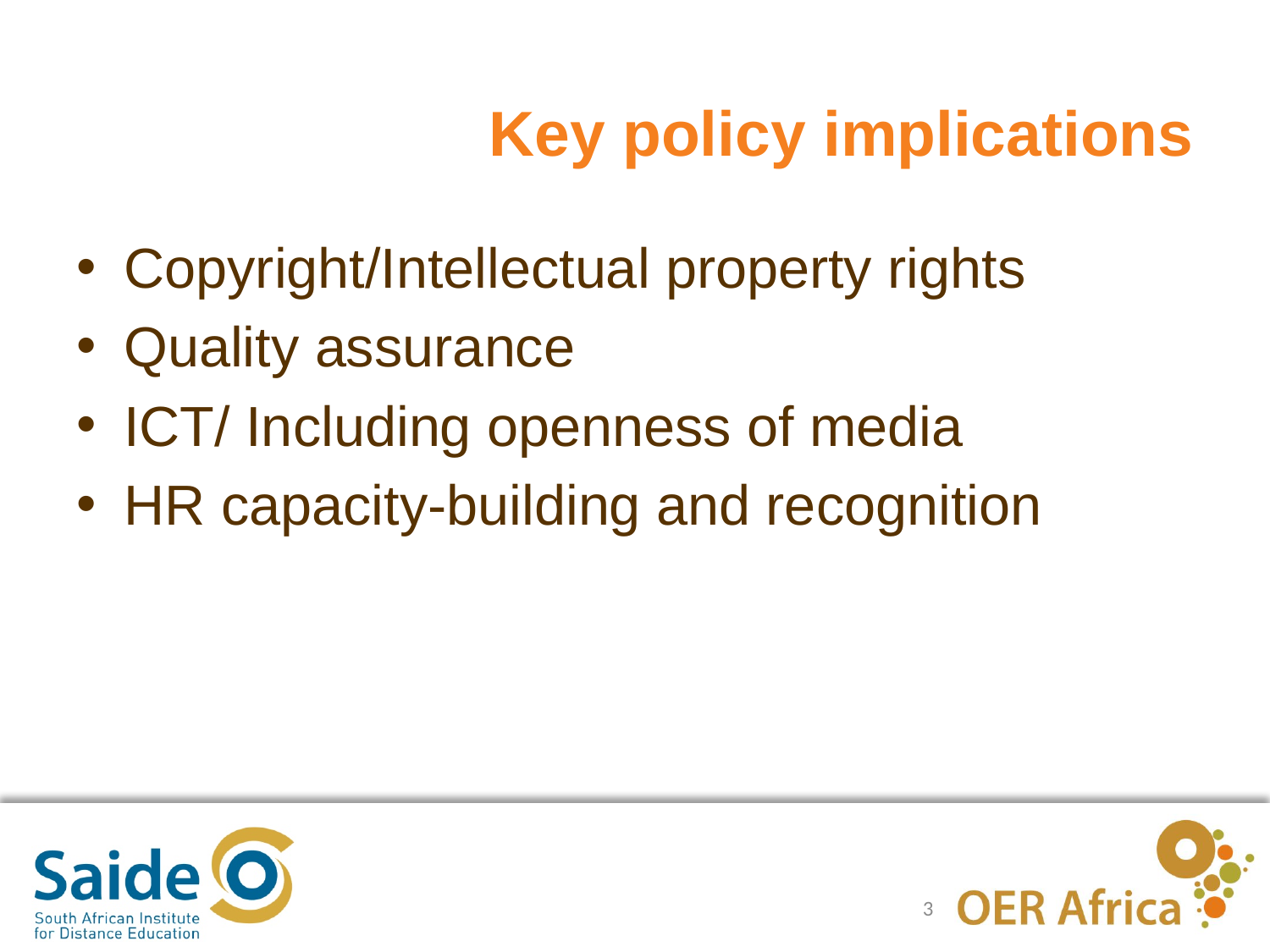

# Key policy implications
Copyright/Intellectual property rights
Quality assurance
ICT/ Including openness of media
HR capacity-building and recognition
3